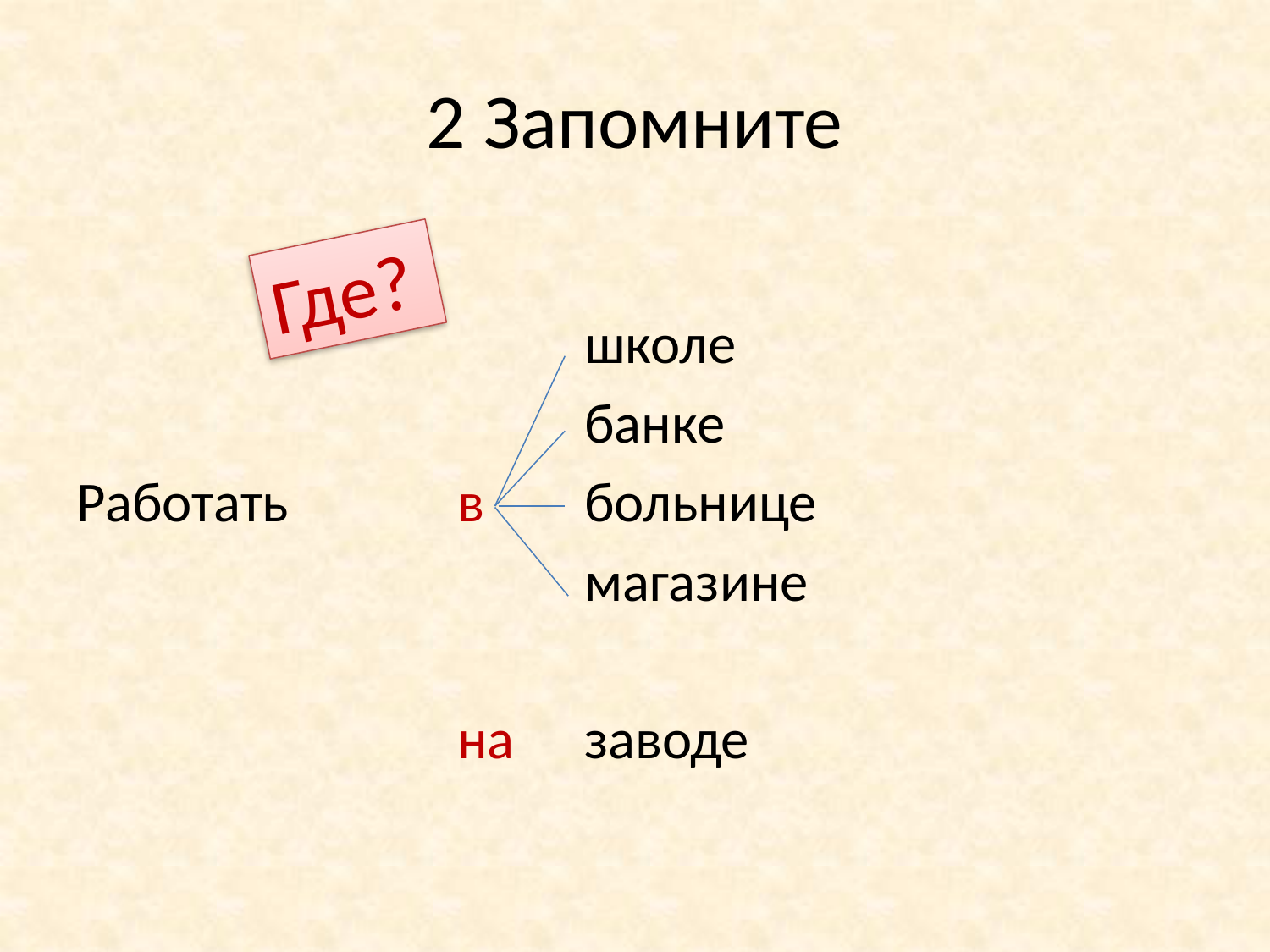

# 2 Запомните

				школе
				банке
Работать		в	больнице
				магазине

			на	заводе
Где?